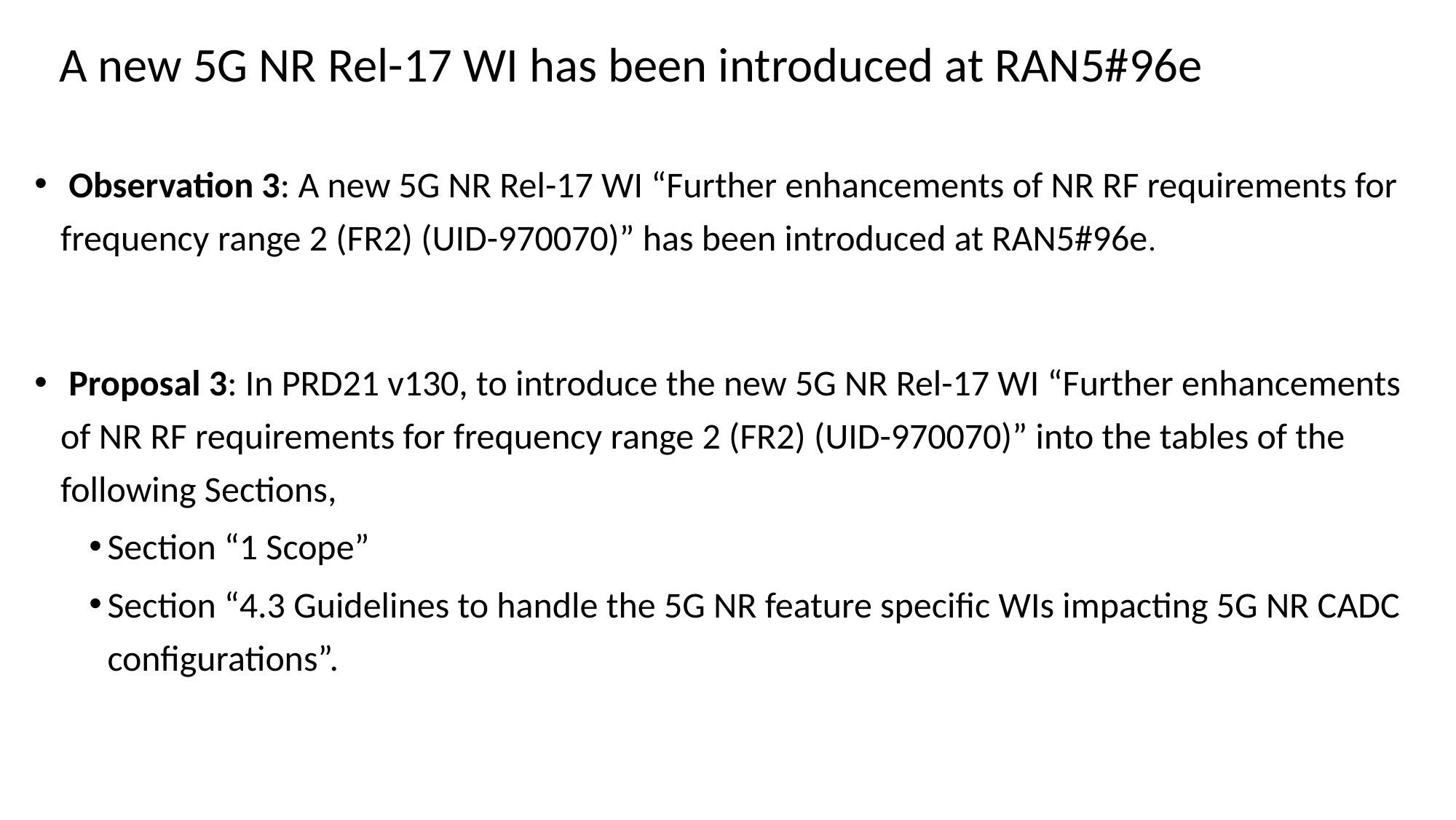

# A new 5G NR Rel-17 WI has been introduced at RAN5#96e
 Observation 3: A new 5G NR Rel-17 WI “Further enhancements of NR RF requirements for frequency range 2 (FR2) (UID-970070)” has been introduced at RAN5#96e.
 Proposal 3: In PRD21 v130, to introduce the new 5G NR Rel-17 WI “Further enhancements of NR RF requirements for frequency range 2 (FR2) (UID-970070)” into the tables of the following Sections,
Section “1 Scope”
Section “4.3 Guidelines to handle the 5G NR feature specific WIs impacting 5G NR CADC configurations”.